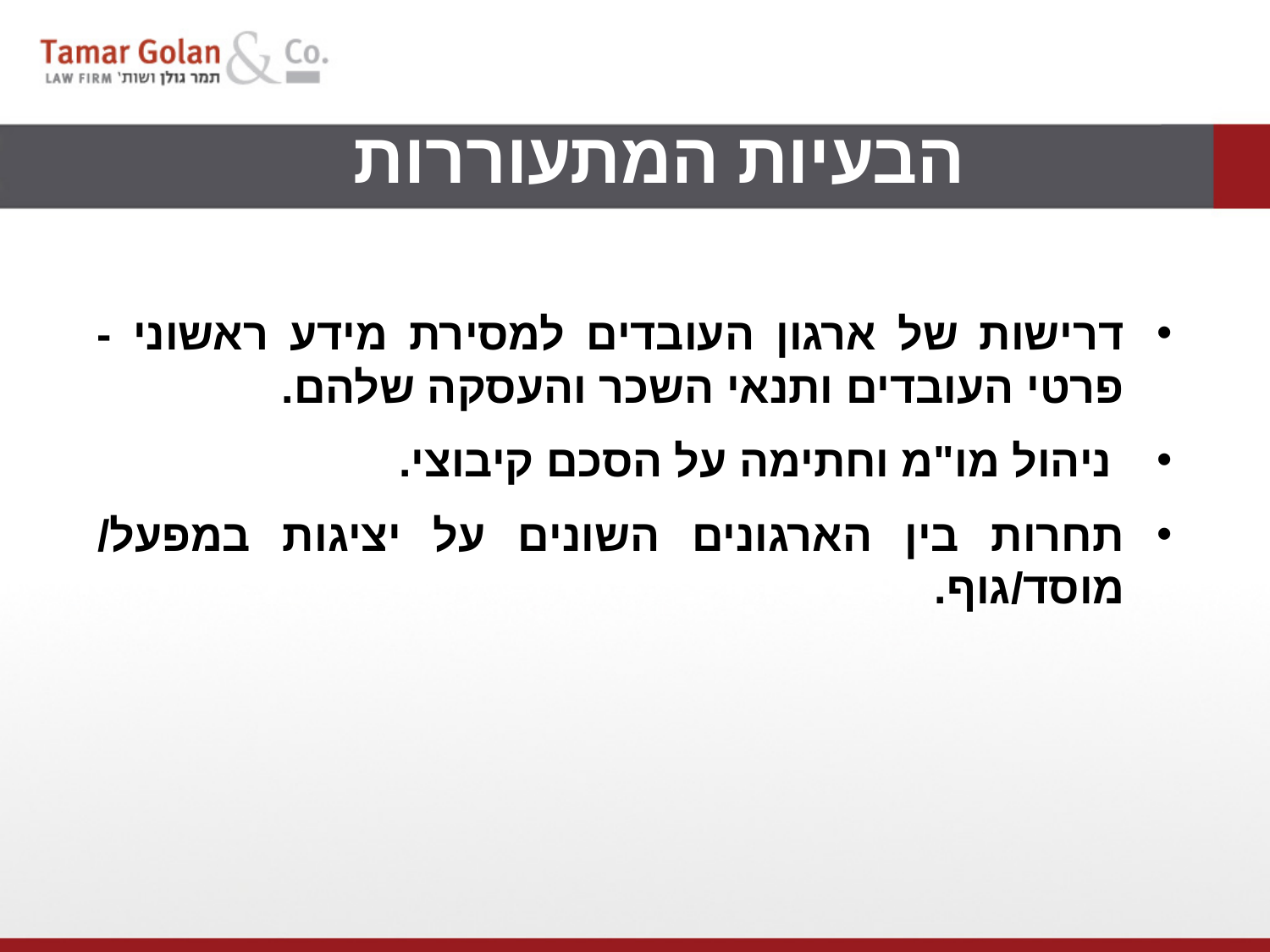

הבעיות המתעוררות
דרישות של ארגון העובדים למסירת מידע ראשוני - פרטי העובדים ותנאי השכר והעסקה שלהם.
 ניהול מו"מ וחתימה על הסכם קיבוצי.
תחרות בין הארגונים השונים על יציגות במפעל/ מוסד/גוף.